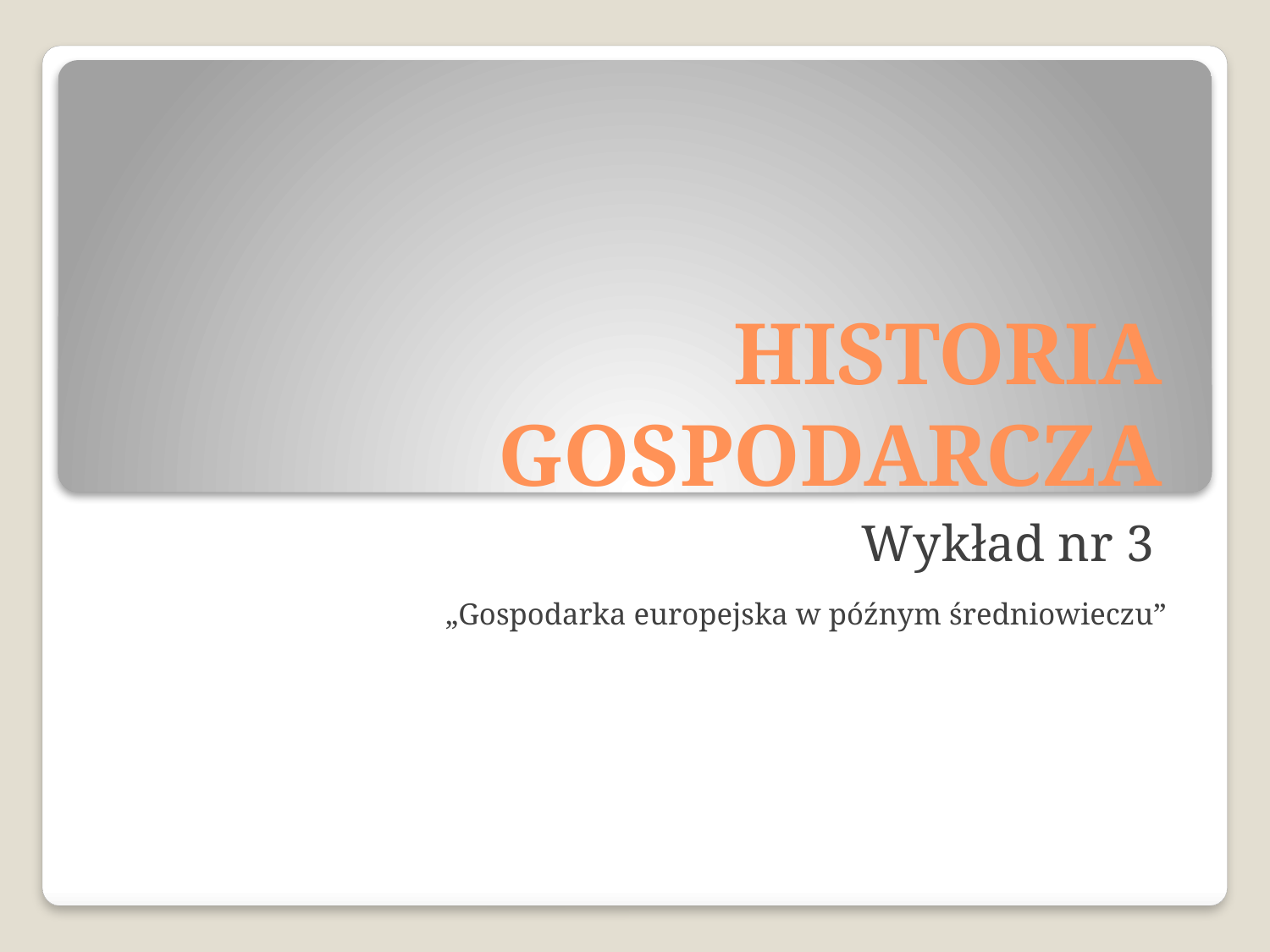

# HISTORIA GOSPODARCZA
Wykład nr 3
„Gospodarka europejska w późnym średniowieczu”